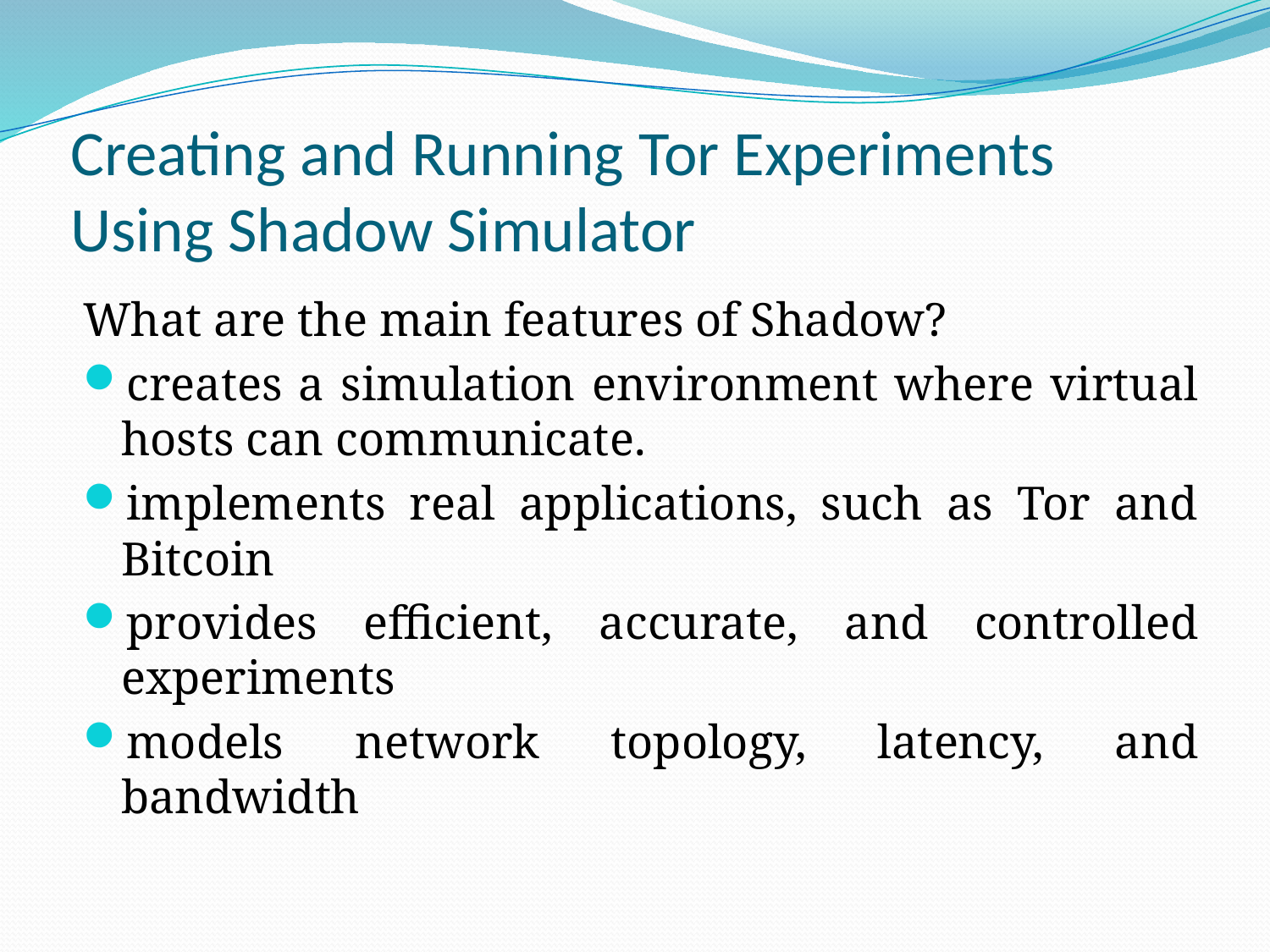

# Creating and Running Tor Experiments Using Shadow Simulator
What are the main features of Shadow?
creates a simulation environment where virtual hosts can communicate.
implements real applications, such as Tor and Bitcoin
provides efficient, accurate, and controlled experiments
models network topology, latency, and bandwidth